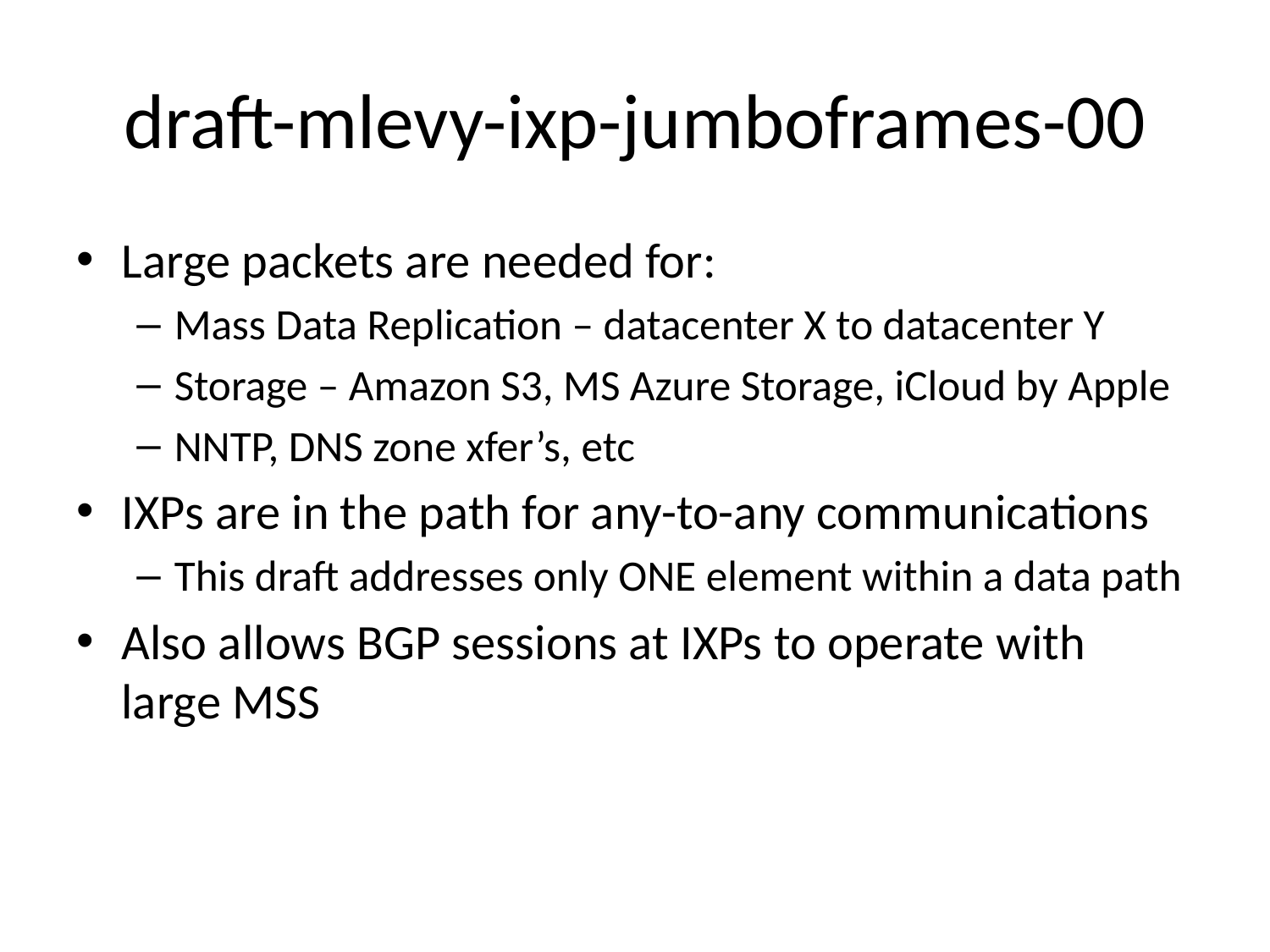

# draft-mlevy-ixp-jumboframes-00
Large packets are needed for:
Mass Data Replication – datacenter X to datacenter Y
Storage – Amazon S3, MS Azure Storage, iCloud by Apple
NNTP, DNS zone xfer’s, etc
IXPs are in the path for any-to-any communications
This draft addresses only ONE element within a data path
Also allows BGP sessions at IXPs to operate with large MSS